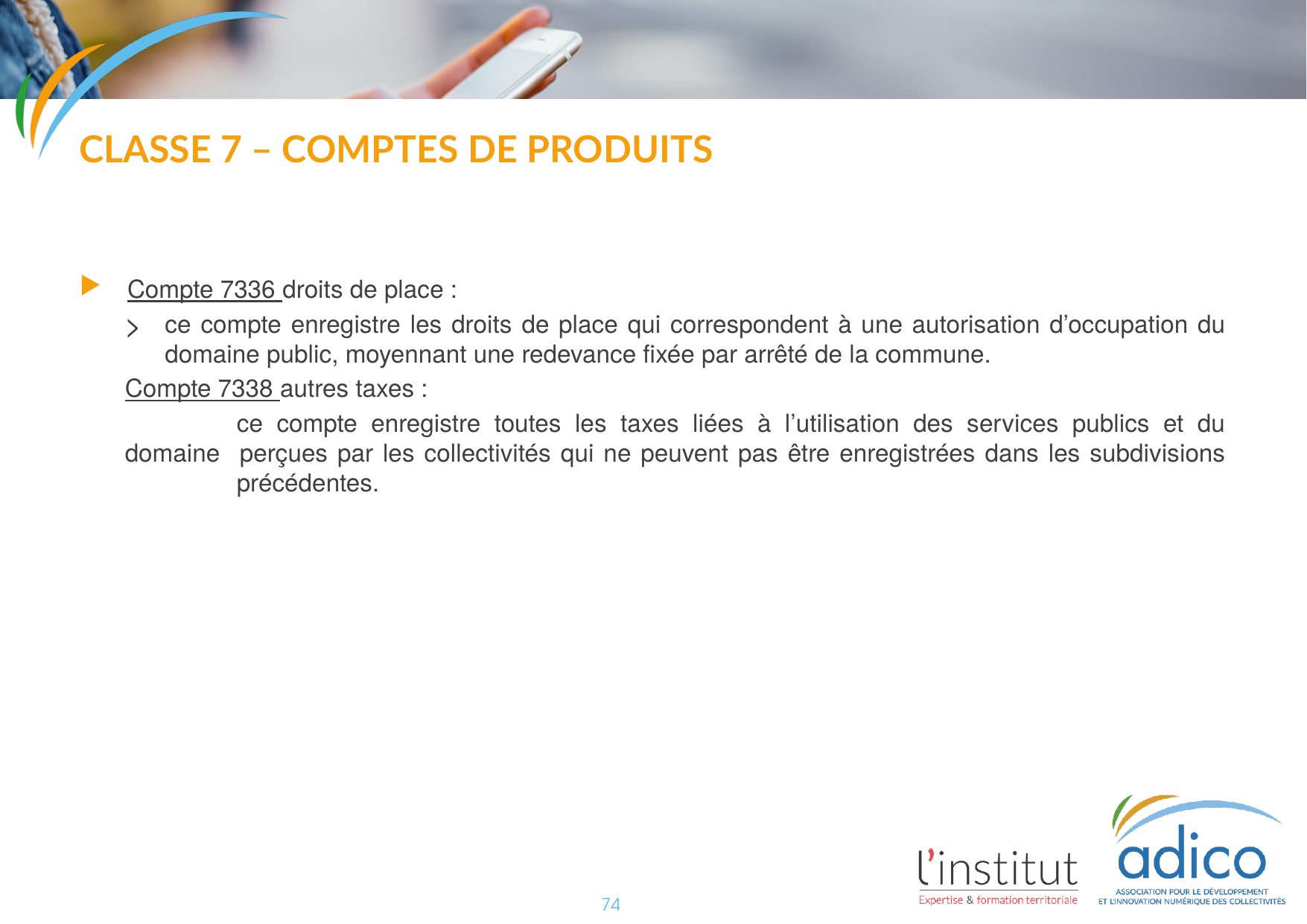

# Classe 7 – comptes de produits
Compte 7336 droits de place :
ce compte enregistre les droits de place qui correspondent à une autorisation d’occupation du domaine public, moyennant une redevance fixée par arrêté de la commune.
Compte 7338 autres taxes :
	ce compte enregistre toutes les taxes liées à l’utilisation des services publics et du domaine 	perçues par les collectivités qui ne peuvent pas être enregistrées dans les subdivisions 	précédentes.